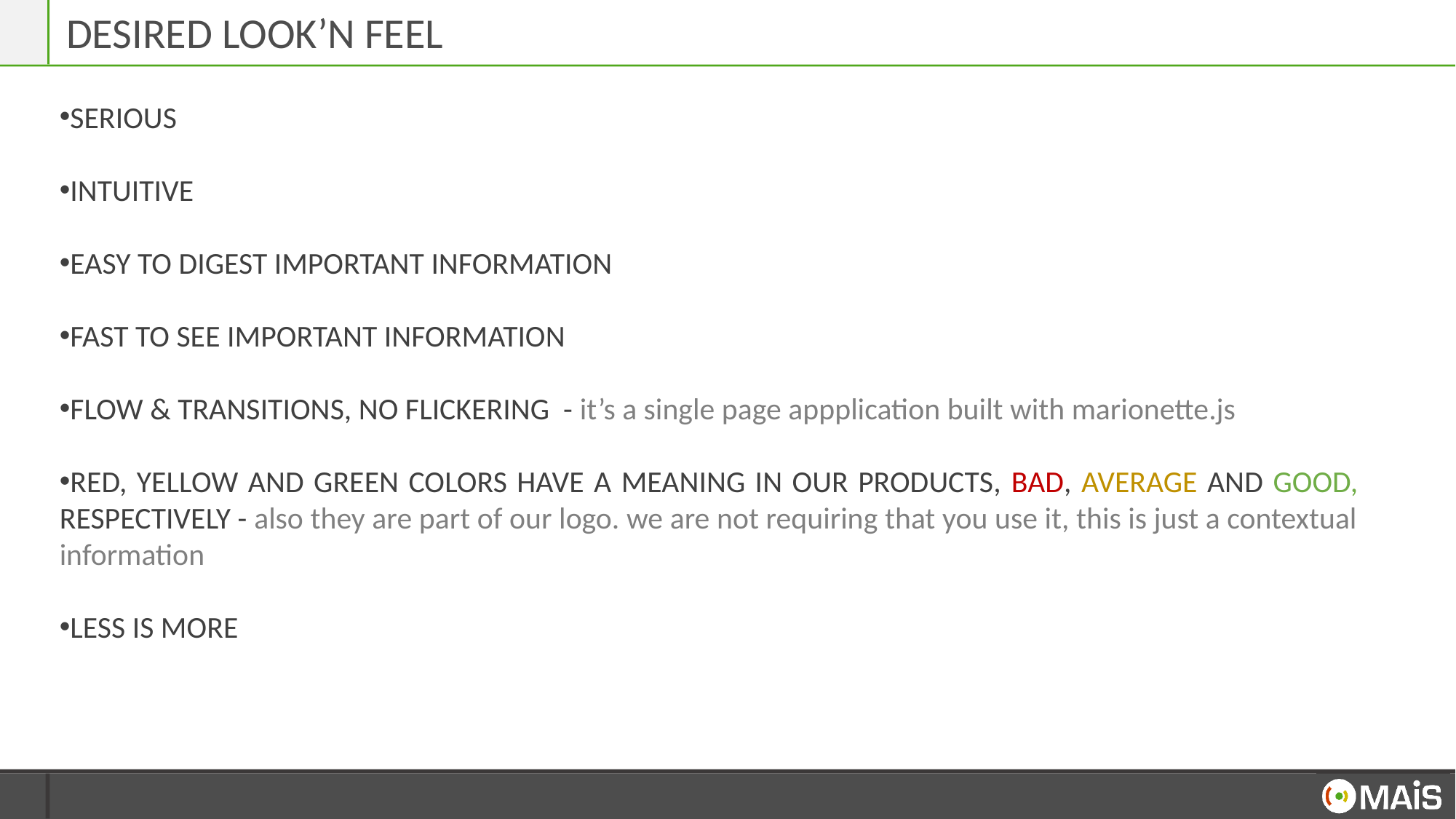

# DESIRED LOOK’N FEEL
SERIOUS

INTUITIVE

EASY TO DIGEST IMPORTANT INFORMATION

FAST TO SEE IMPORTANT INFORMATION

FLOW & TRANSITIONS, NO FLICKERING  - it’s a single page appplication built with marionette.js

RED, YELLOW AND GREEN COLORS HAVE A MEANING IN OUR PRODUCTS, BAD, AVERAGE AND GOOD, RESPECTIVELY - also they are part of our logo. we are not requiring that you use it, this is just a contextual information

LESS IS MORE